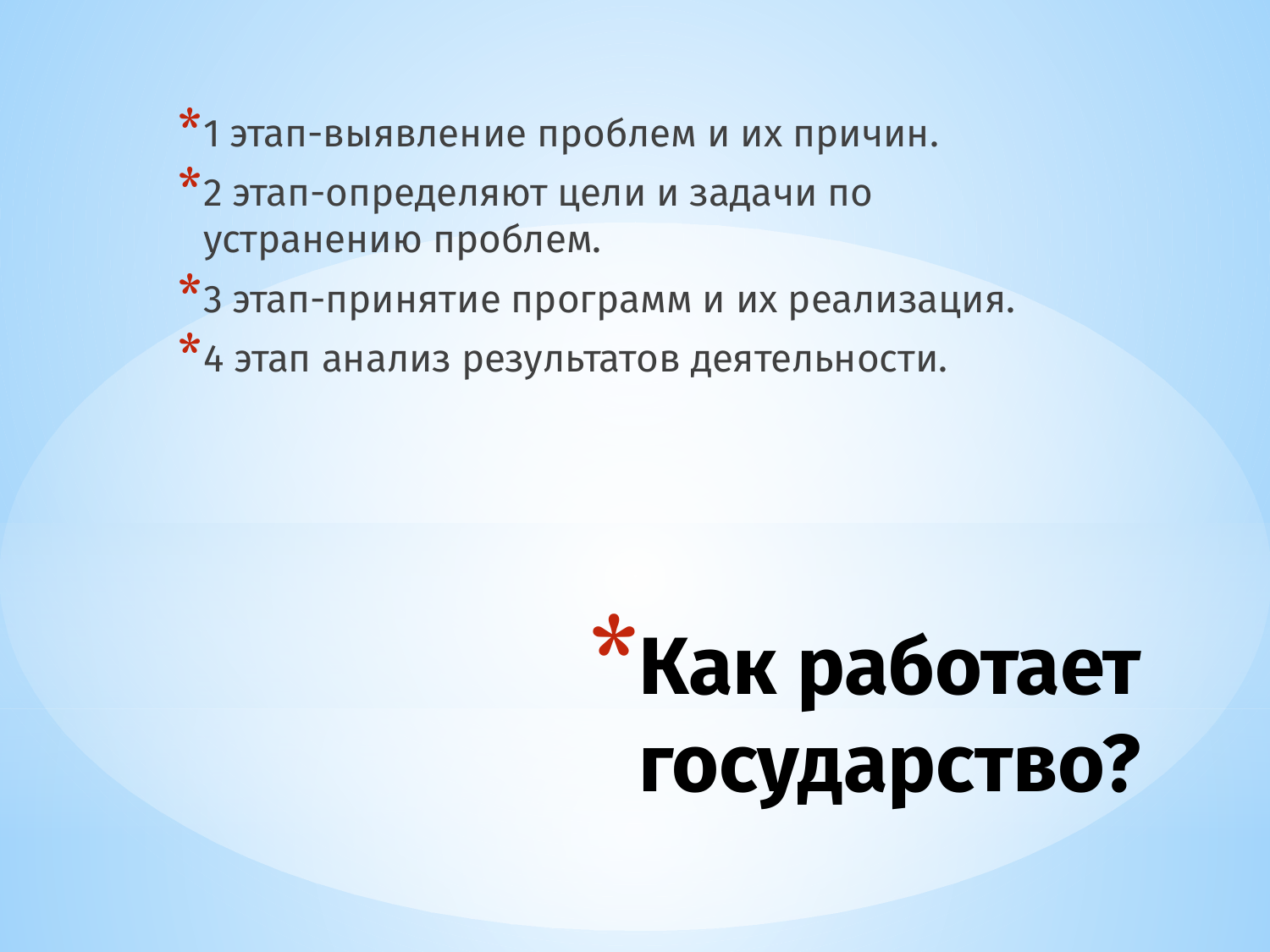

1 этап-выявление проблем и их причин.
2 этап-определяют цели и задачи по устранению проблем.
3 этап-принятие программ и их реализация.
4 этап анализ результатов деятельности.
# Как работает государство?